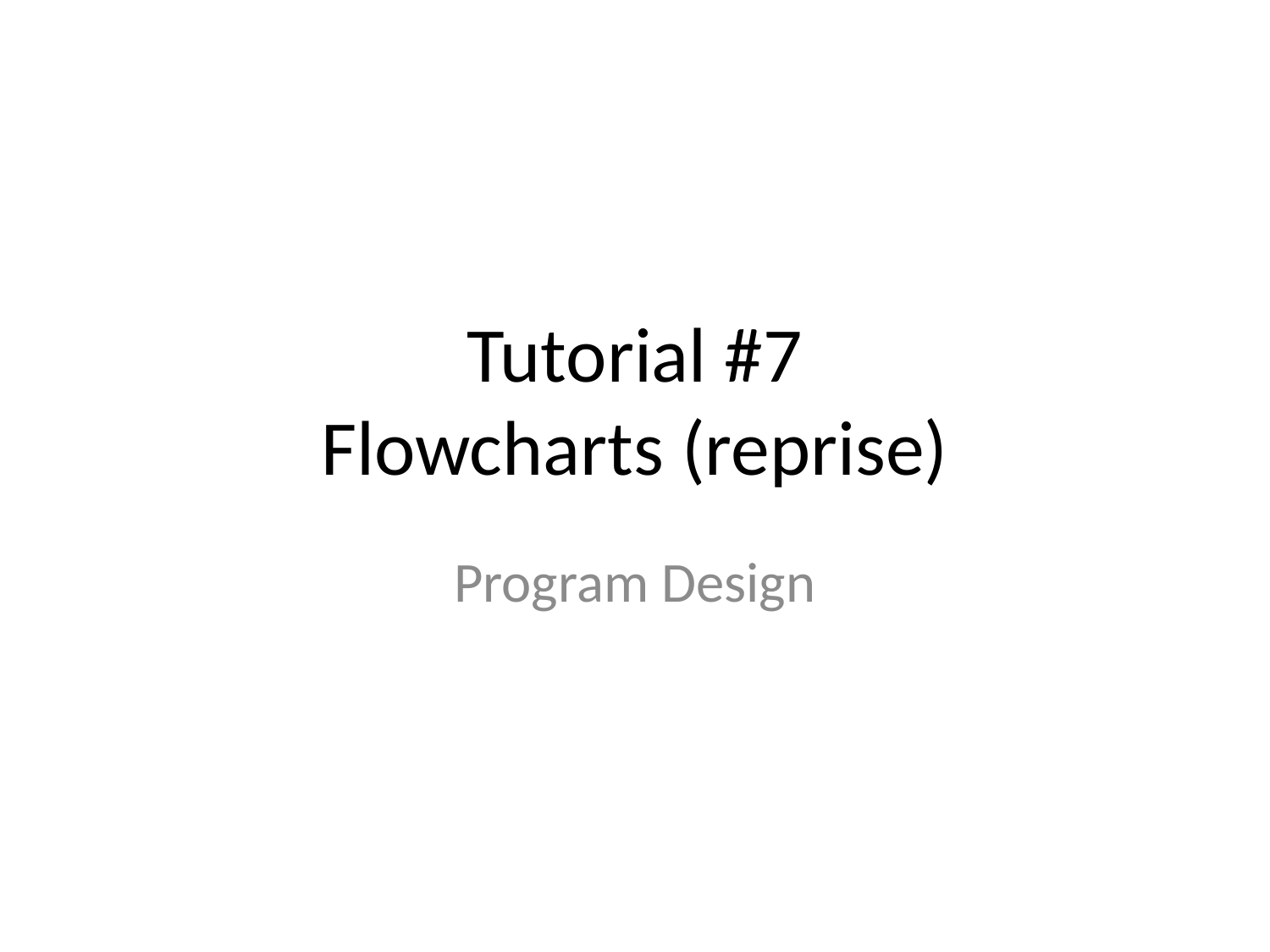

# Tutorial #7 Flowcharts (reprise)
Program Design